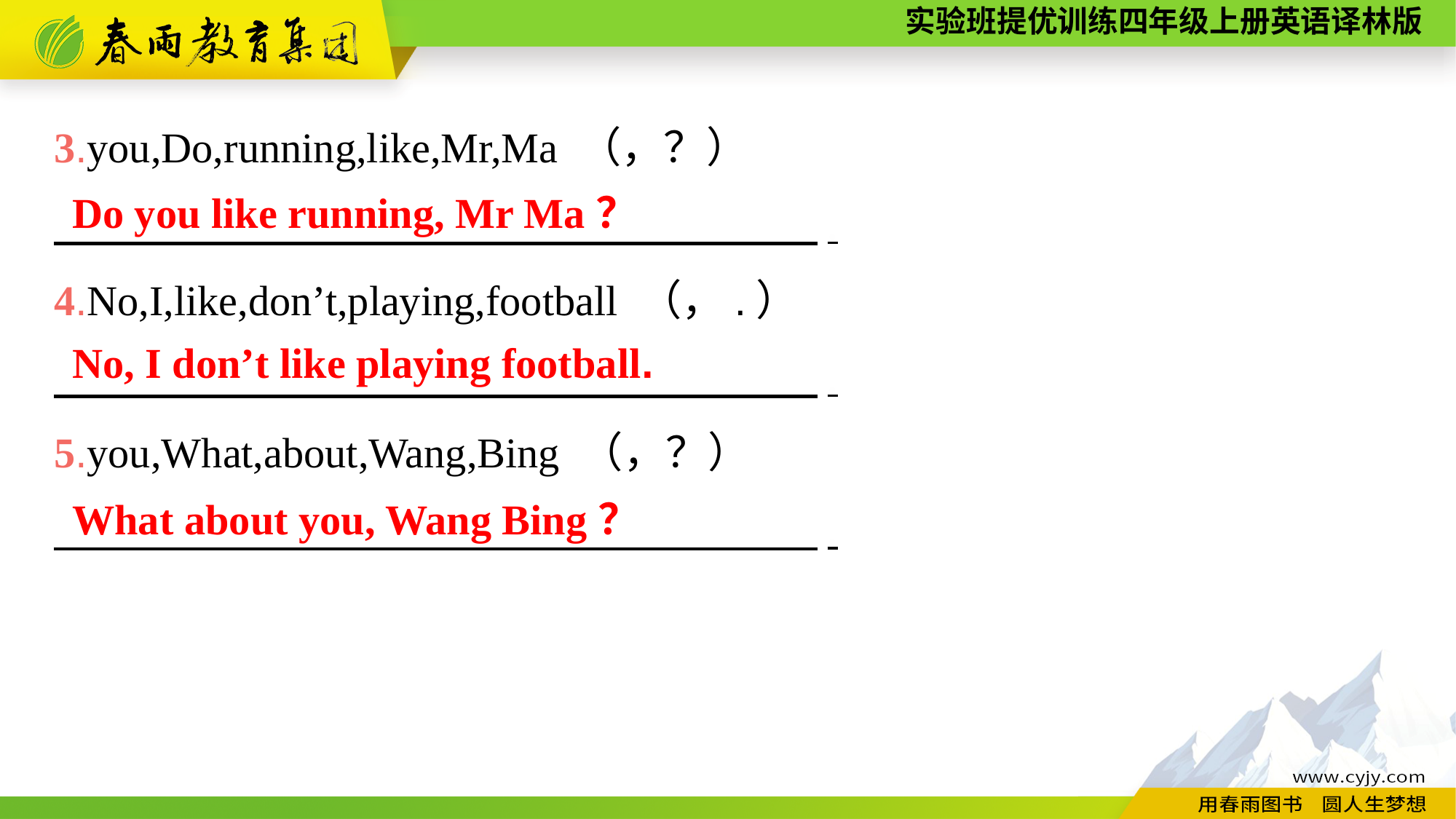

3.you,Do,running,like,Mr,Ma （，？）
　　　　　　　　　　　　　　　　　　.
4.No,I,like,don’t,playing,football （，.）
　　　　　　　　　　　　　　　　　　.
5.you,What,about,Wang,Bing （，？）
　　　　　　　　　　　　　　　　　　.
Do you like running, Mr Ma？
No, I don’t like playing football.
What about you, Wang Bing？